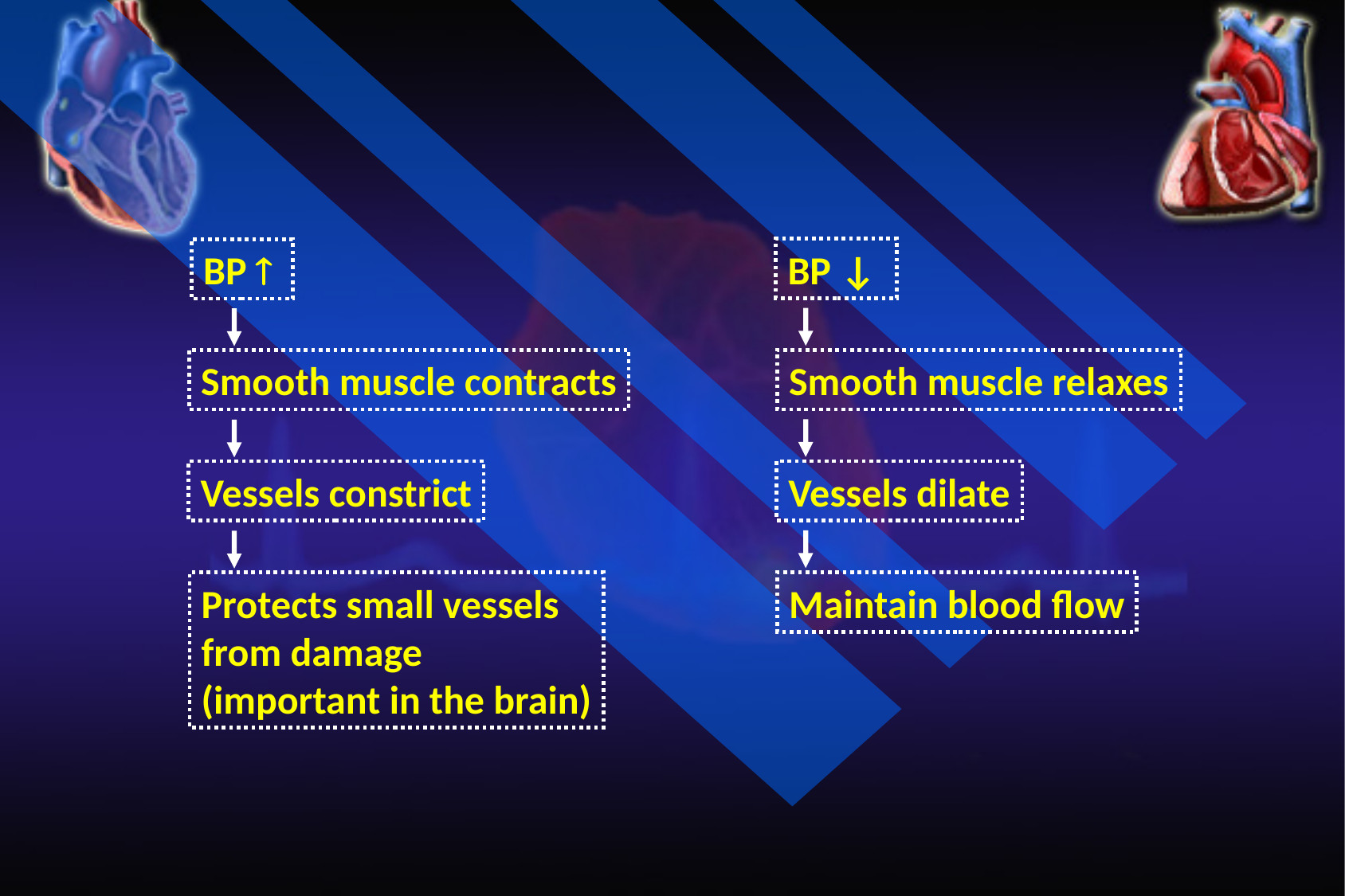

BP ↓

Smooth muscle relaxes

Vessels dilate

Maintain blood flow
BP ↑

Smooth muscle contracts

Vessels constrict

Protects small vessels
from damage
(important in the brain)